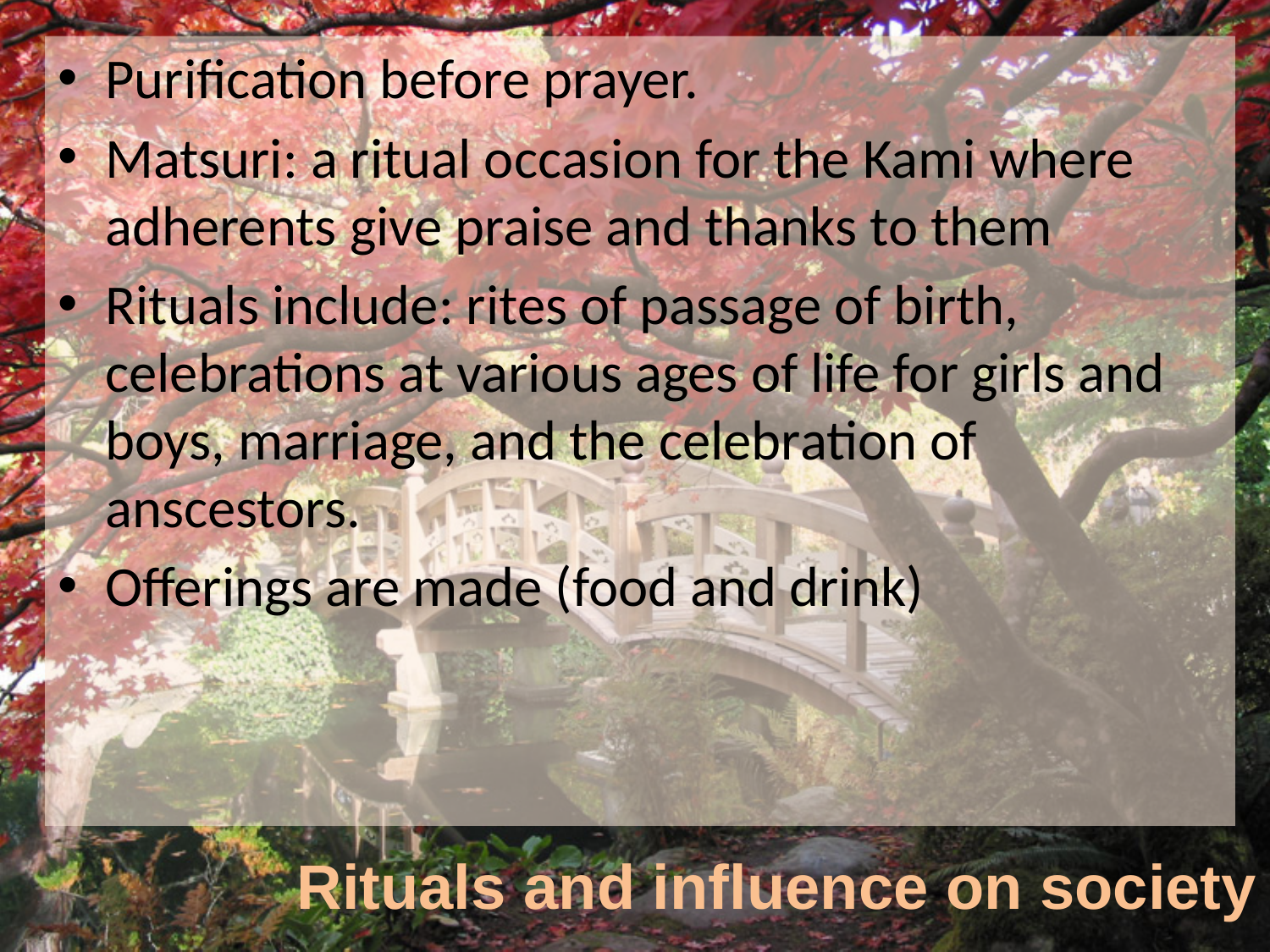

Purification before prayer.
Matsuri: a ritual occasion for the Kami where adherents give praise and thanks to them
Rituals include: rites of passage of birth, celebrations at various ages of life for girls and boys, marriage, and the celebration of anscestors.
Offerings are made (food and drink)

# Rituals and influence on society